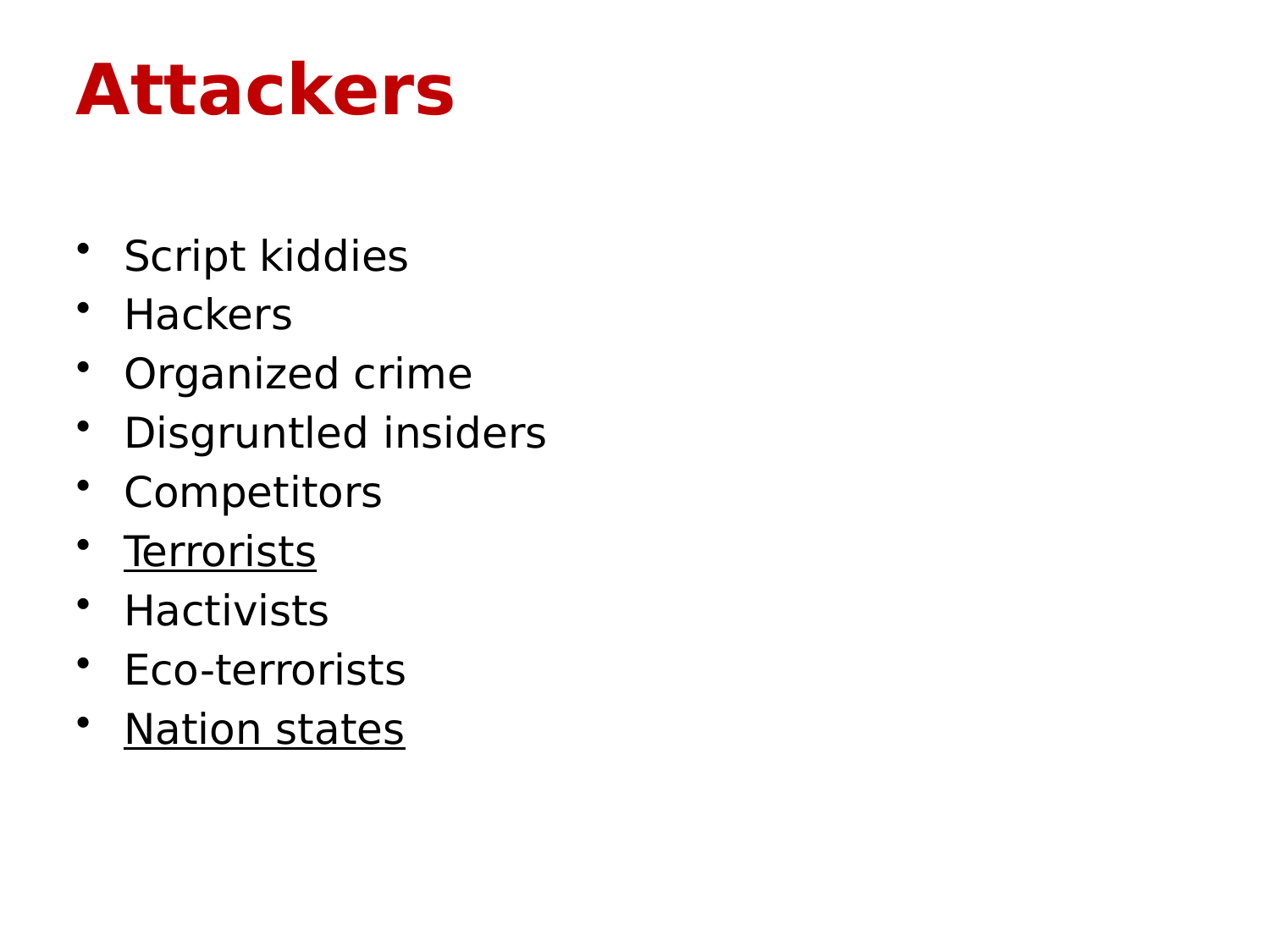

# Attackers
Script kiddies
Hackers
Organized crime
Disgruntled insiders
Competitors
Terrorists
Hactivists
Eco-terrorists
Nation states